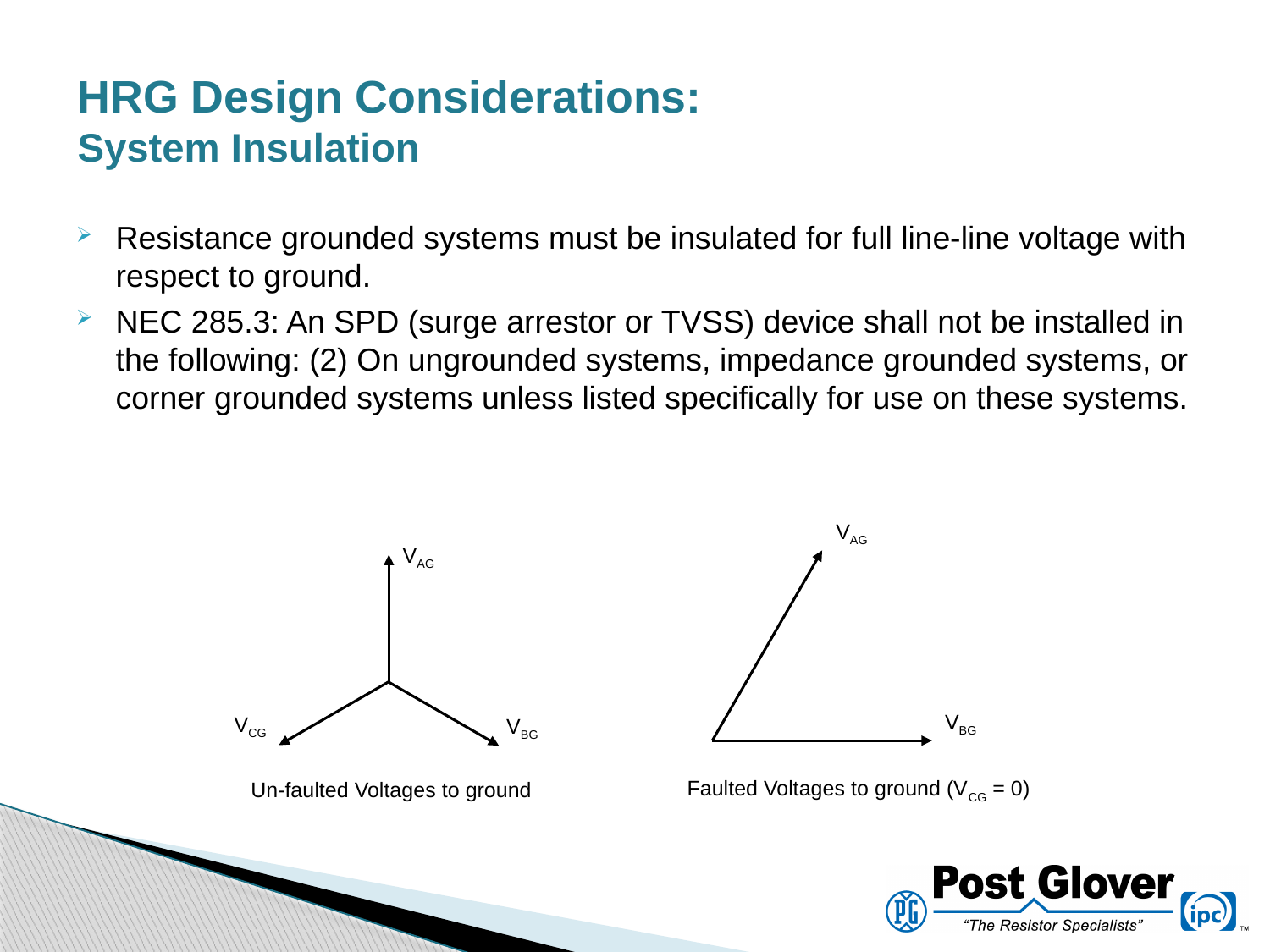

# HRG Design Considerations: System Insulation
Resistance grounded systems must be insulated for full line-line voltage with respect to ground.
NEC 285.3: An SPD (surge arrestor or TVSS) device shall not be installed in the following: (2) On ungrounded systems, impedance grounded systems, or corner grounded systems unless listed specifically for use on these systems.
VAG
VAG
VBG
VCG
VBG
Faulted Voltages to ground (VCG = 0)
Un-faulted Voltages to ground